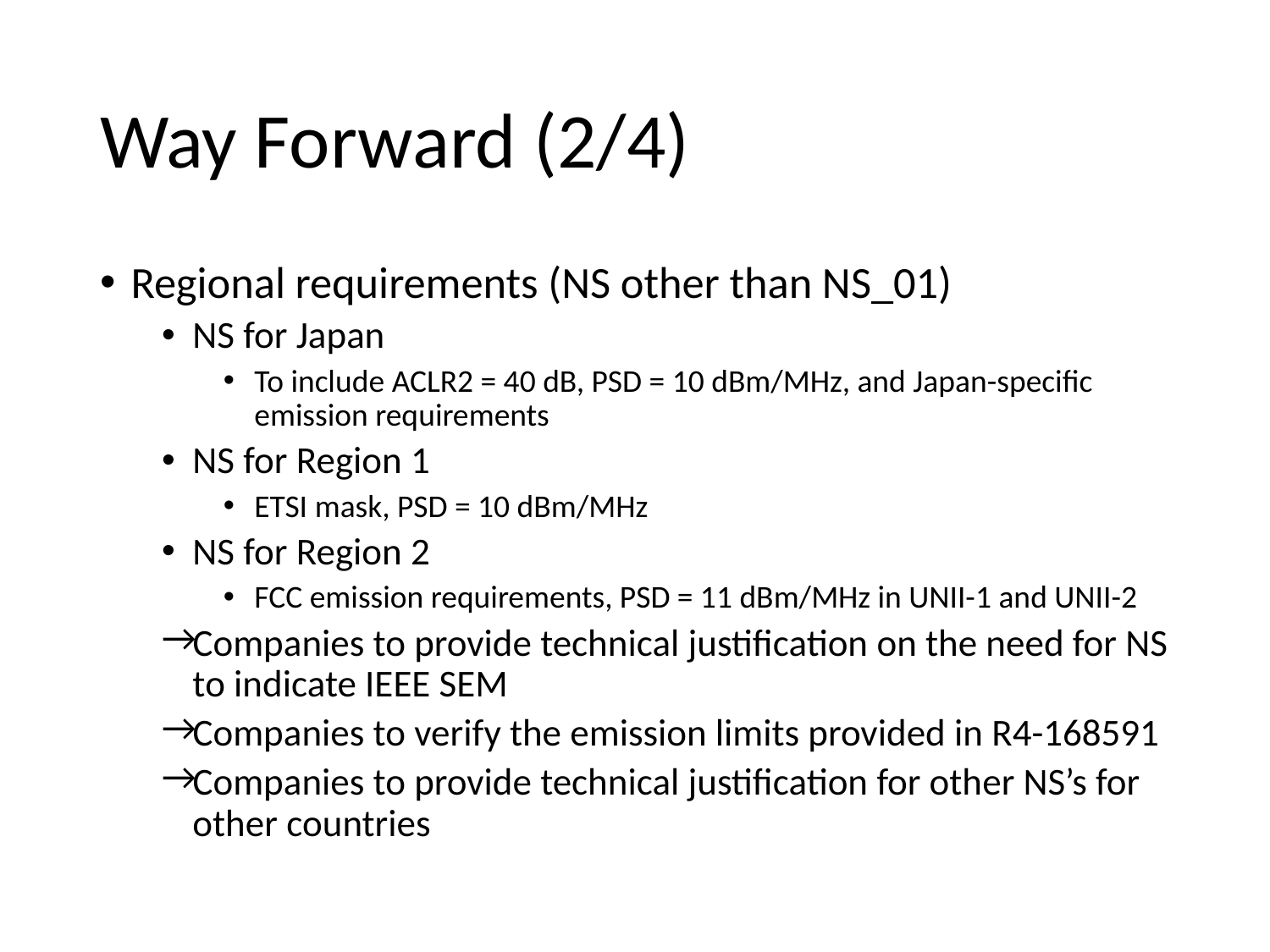

# Way Forward (2/4)
Regional requirements (NS other than NS_01)
NS for Japan
To include ACLR2 = 40 dB, PSD = 10 dBm/MHz, and Japan-specific emission requirements
NS for Region 1
ETSI mask, PSD = 10 dBm/MHz
NS for Region 2
FCC emission requirements, PSD = 11 dBm/MHz in UNII-1 and UNII-2
Companies to provide technical justification on the need for NS to indicate IEEE SEM
Companies to verify the emission limits provided in R4-168591
Companies to provide technical justification for other NS’s for other countries